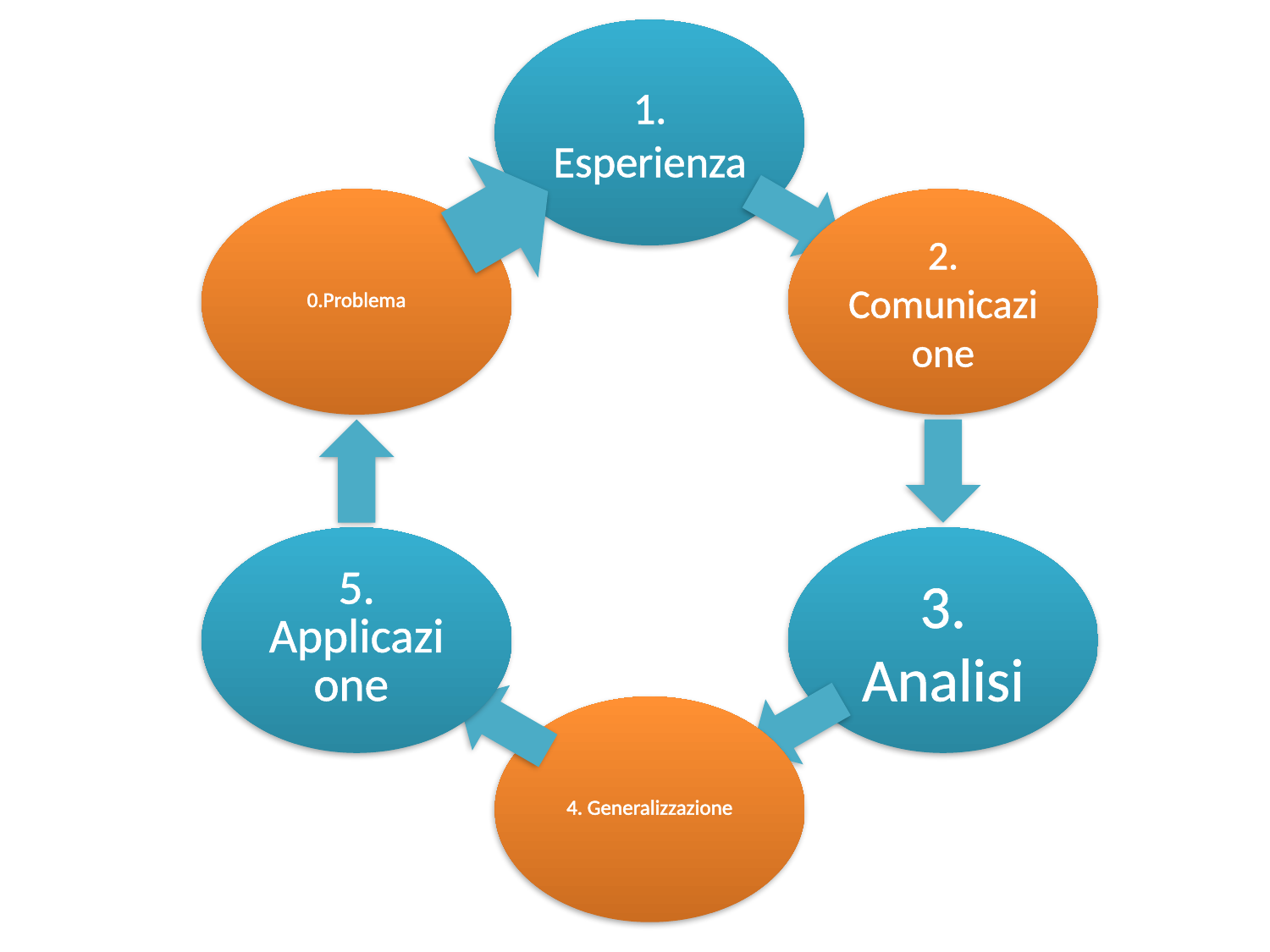

1. Esperienza
2. Comunicazione
3. Analisi
4. Generalizzazione
5. Applicazione
0.Problema